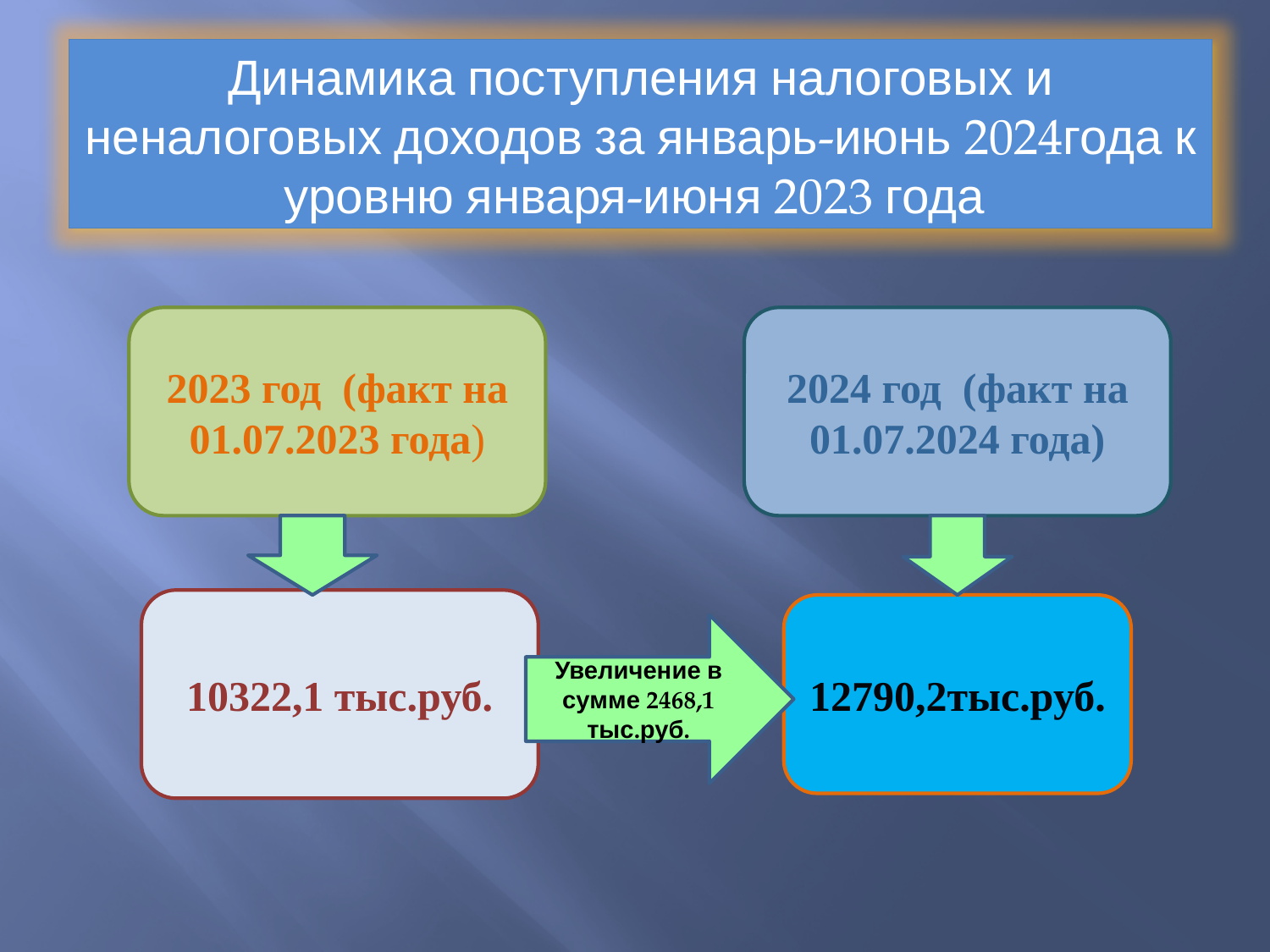

Динамика поступления налоговых и неналоговых доходов за январь-июнь 2024года к уровню января-июня 2023 года
2023 год  (факт на 01.07.2023 года)
2024 год  (факт на 01.07.2024 года)

10322,1 тыс.руб.
12790,2тыс.руб.
Увеличение в сумме 2468,1 тыс.руб.